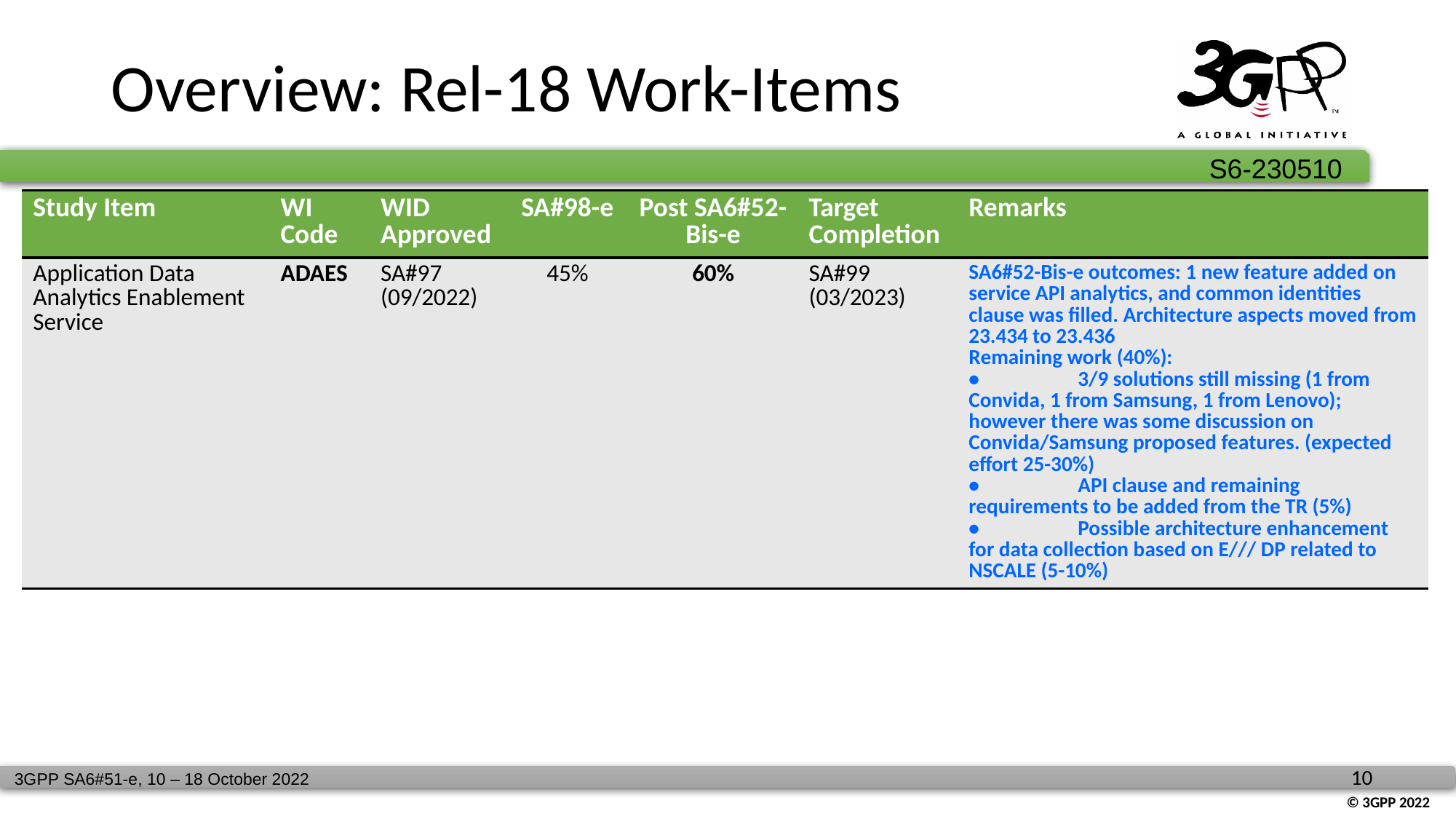

# Overview: Rel-18 Work-Items
| Study Item | WI Code | WID Approved | SA#98-e | Post SA6#52-Bis-e | Target Completion | Remarks |
| --- | --- | --- | --- | --- | --- | --- |
| Application Data Analytics Enablement Service | ADAES | SA#97 (09/2022) | 45% | 60% | SA#99 (03/2023) | SA6#52-Bis-e outcomes: 1 new feature added on service API analytics, and common identities clause was filled. Architecture aspects moved from 23.434 to 23.436 Remaining work (40%): • 3/9 solutions still missing (1 from Convida, 1 from Samsung, 1 from Lenovo); however there was some discussion on Convida/Samsung proposed features. (expected effort 25-30%) • API clause and remaining requirements to be added from the TR (5%) • Possible architecture enhancement for data collection based on E/// DP related to NSCALE (5-10%) |